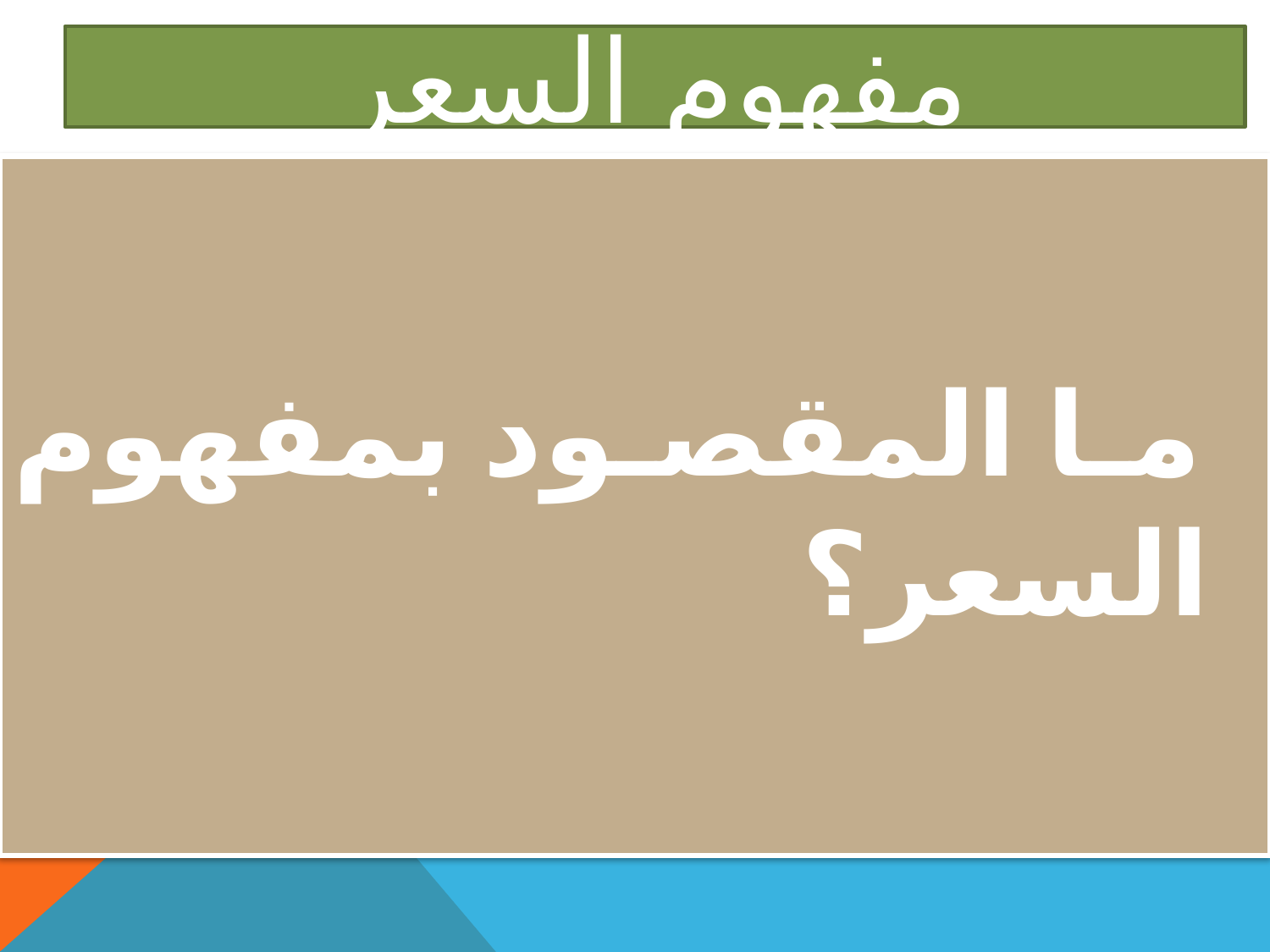

# مفهوم السعر

   ما المقصود بمفهوم السعر؟